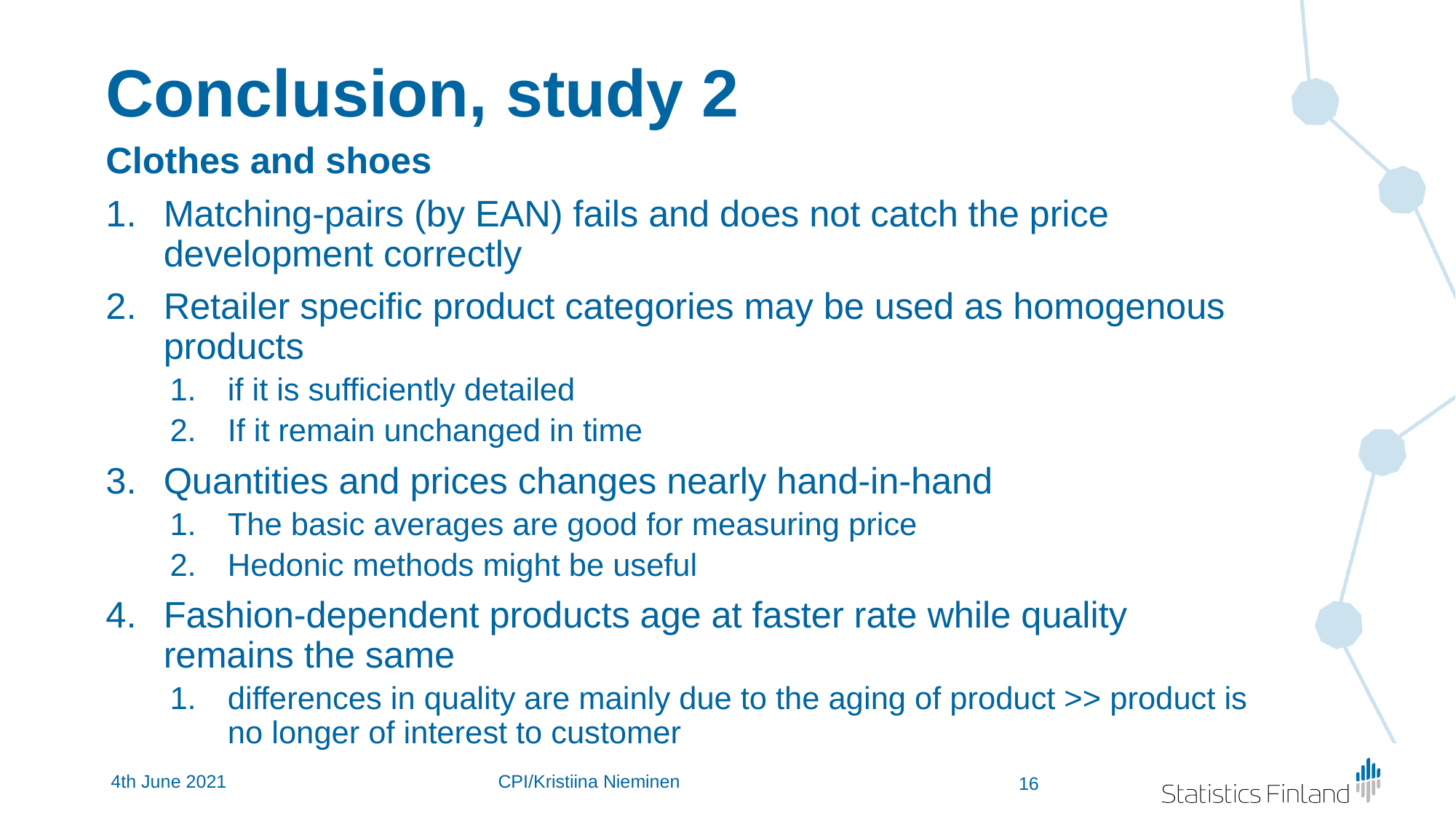

# Conclusion, study 2
Clothes and shoes
Matching-pairs (by EAN) fails and does not catch the price development correctly
Retailer specific product categories may be used as homogenous products
if it is sufficiently detailed
If it remain unchanged in time
Quantities and prices changes nearly hand-in-hand
The basic averages are good for measuring price
Hedonic methods might be useful
Fashion-dependent products age at faster rate while quality remains the same
differences in quality are mainly due to the aging of product >> product is no longer of interest to customer
4th June 2021
CPI/Kristiina Nieminen
16